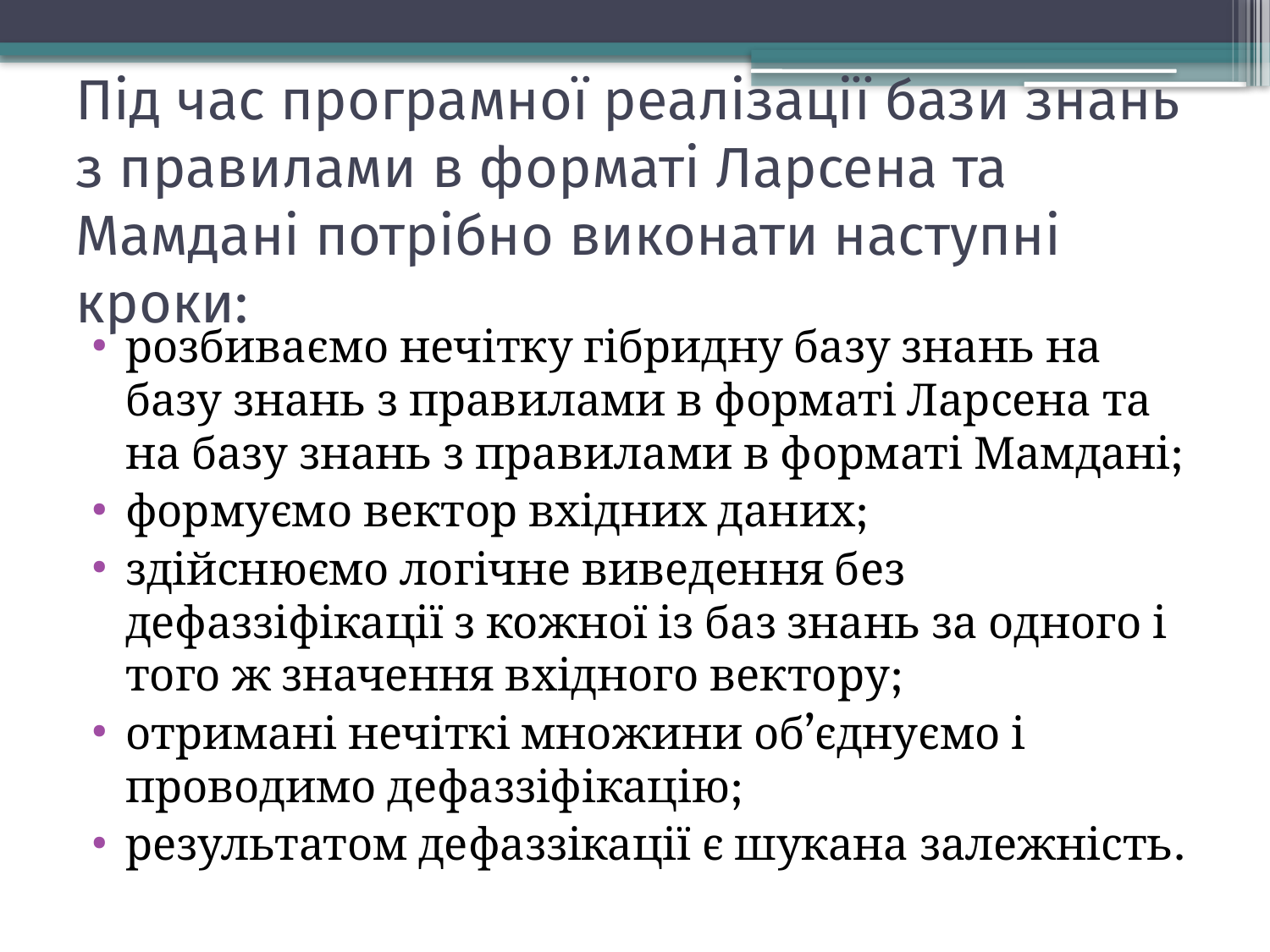

# Під час програмної реалізації бази знань з правилами в форматі Ларсена та Мамдані потрібно виконати наступні кроки:
розбиваємо нечітку гібридну базу знань на базу знань з правилами в форматі Ларсена та на базу знань з правилами в форматі Мамдані;
формуємо вектор вхідних даних;
здійснюємо логічне виведення без дефаззіфікації з кожної із баз знань за одного і того ж значення вхідного вектору;
отримані нечіткі множини об’єднуємо і проводимо дефаззіфікацію;
результатом дефаззікації є шукана залежність.